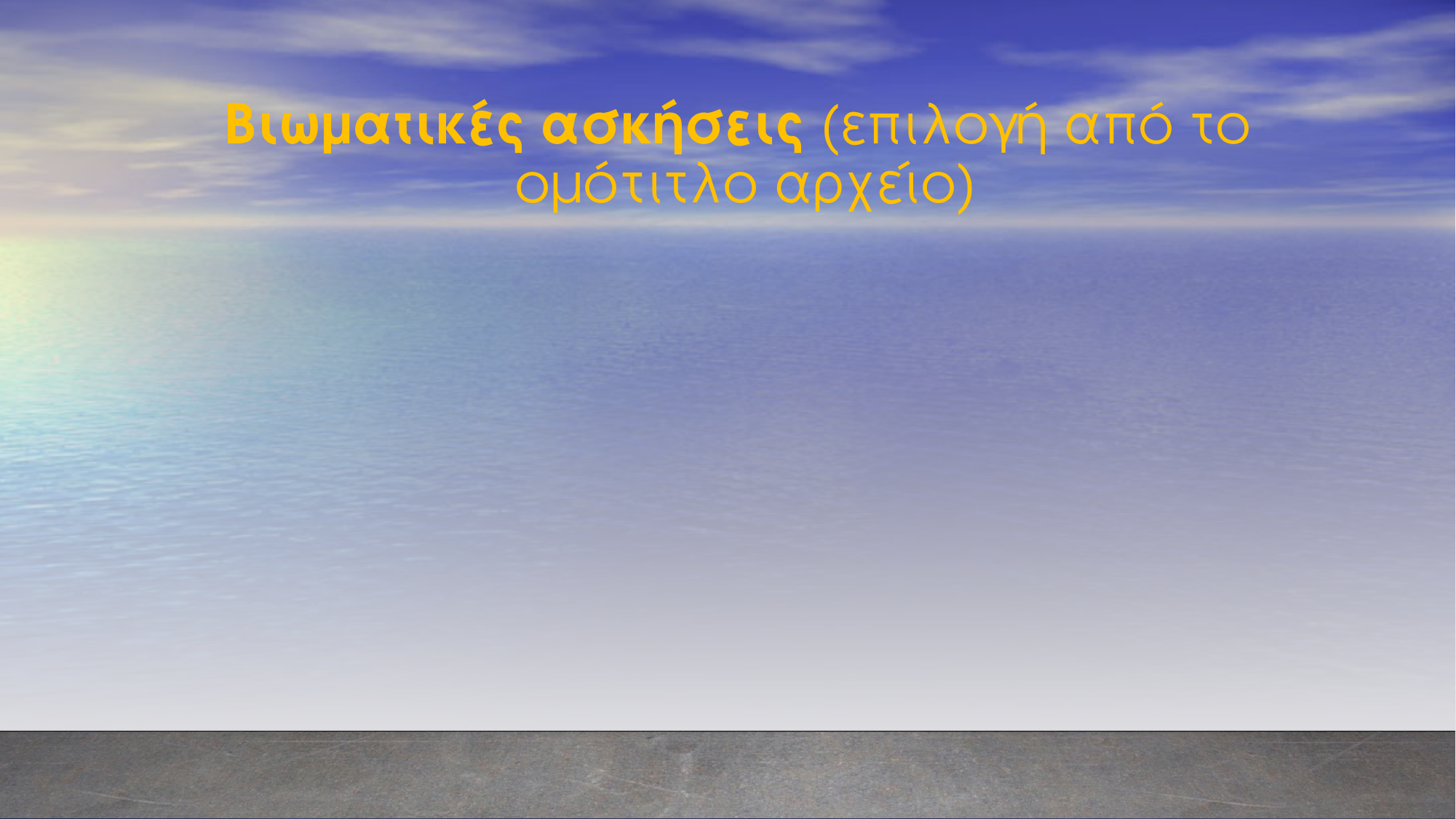

Βιωματικές ασκήσεις (επιλογή από το
 ομότιτλο αρχείο)